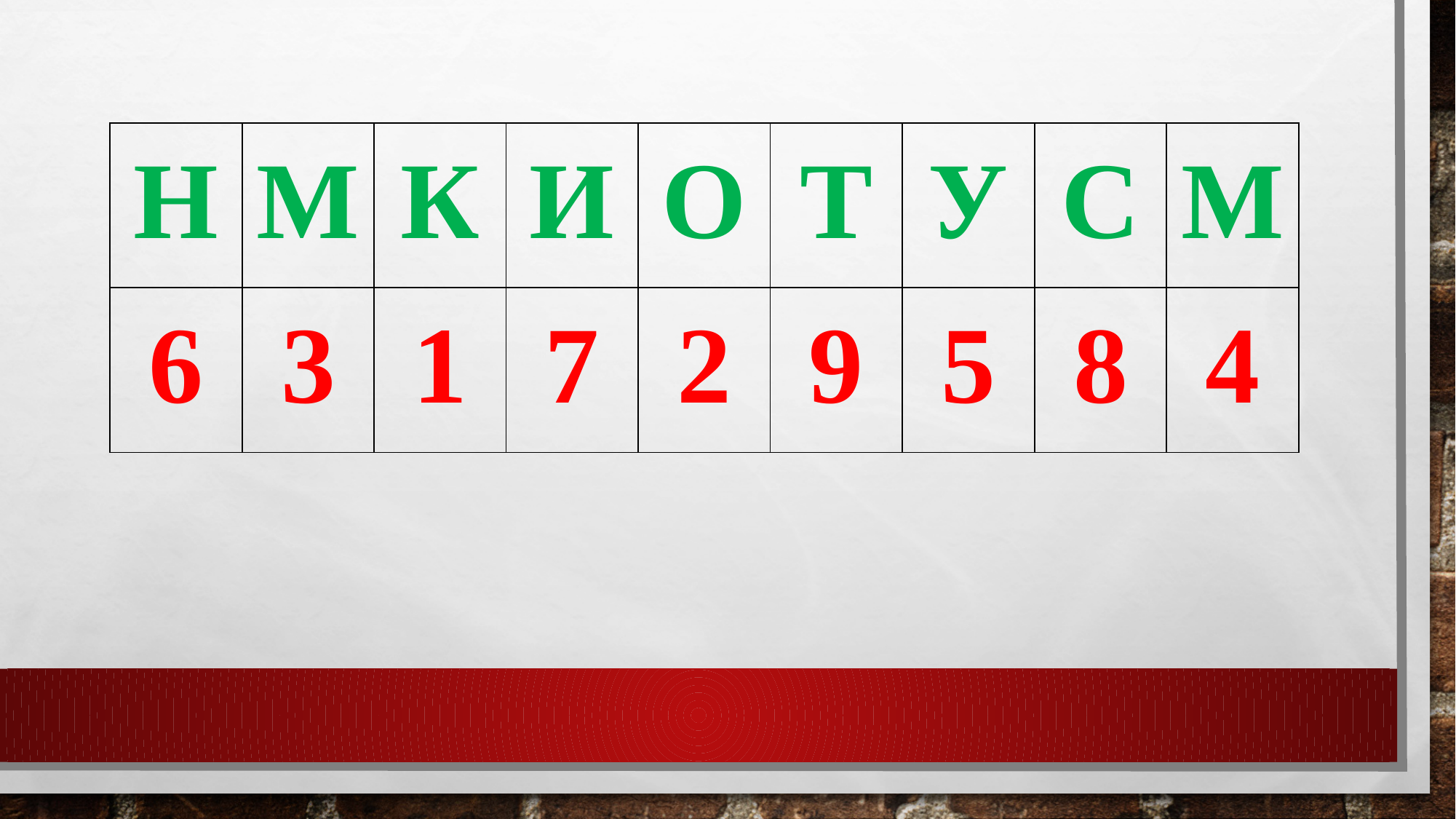

#
| Н | М | К | И | О | Т | У | С | М |
| --- | --- | --- | --- | --- | --- | --- | --- | --- |
| 6 | 3 | 1 | 7 | 2 | 9 | 5 | 8 | 4 |